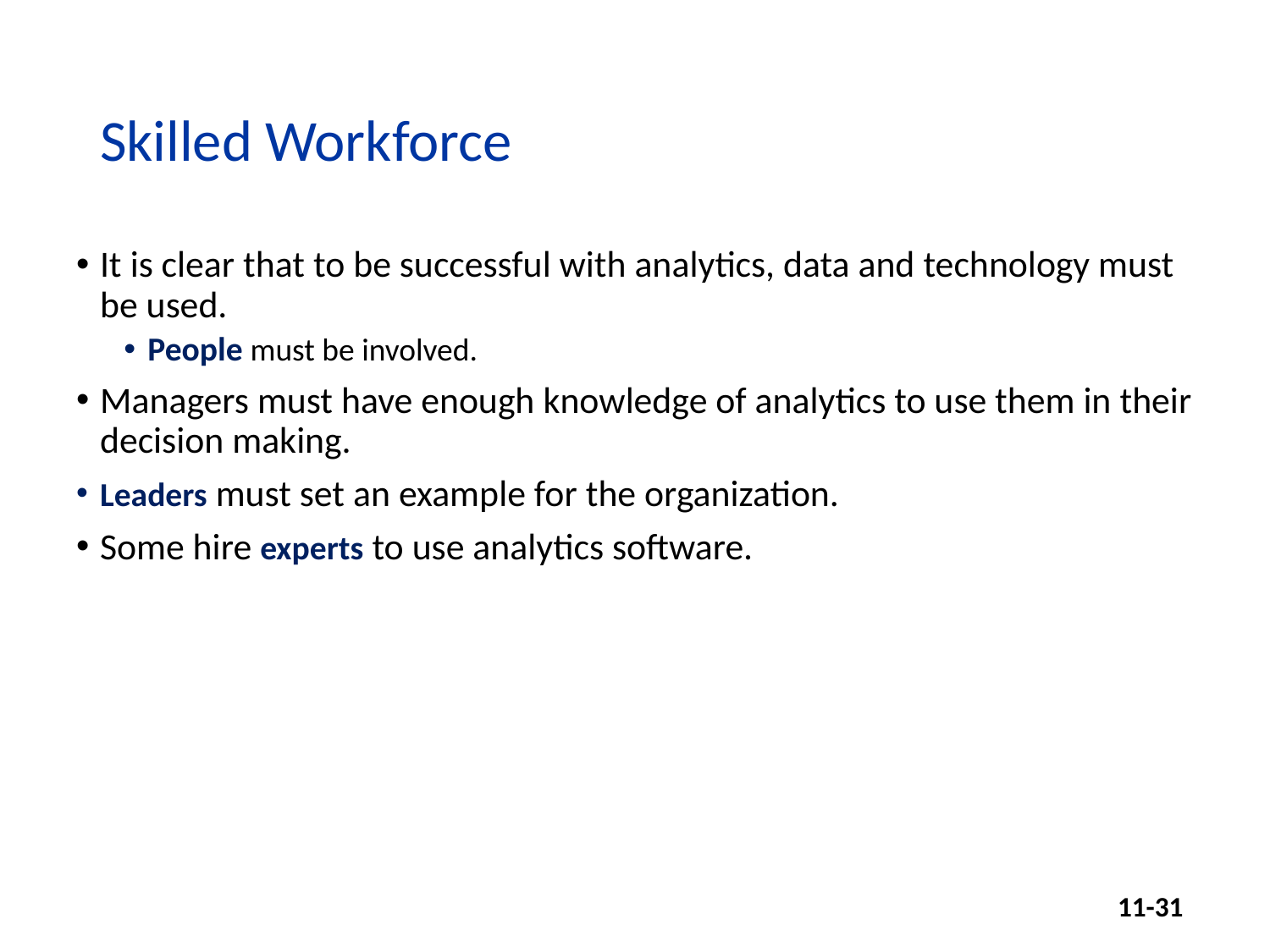

# Skilled Workforce
It is clear that to be successful with analytics, data and technology must be used.
People must be involved.
Managers must have enough knowledge of analytics to use them in their decision making.
Leaders must set an example for the organization.
Some hire experts to use analytics software.